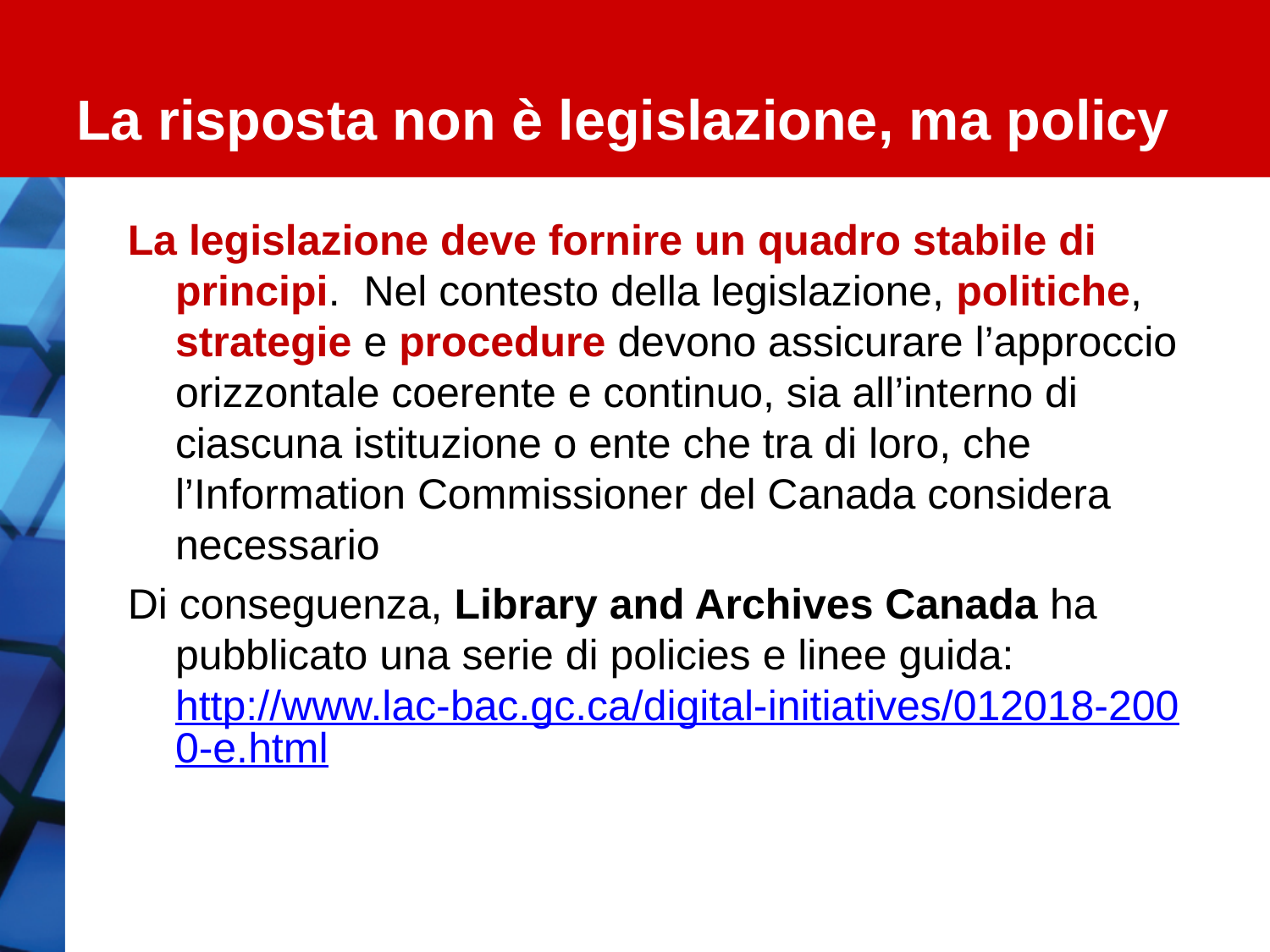

# La risposta non è legislazione, ma policy
La legislazione deve fornire un quadro stabile di principi.  Nel contesto della legislazione, politiche, strategie e procedure devono assicurare l’approccio orizzontale coerente e continuo, sia all’interno di ciascuna istituzione o ente che tra di loro, che l’Information Commissioner del Canada considera necessario
Di conseguenza, Library and Archives Canada ha pubblicato una serie di policies e linee guida:  http://www.lac-bac.gc.ca/digital-initiatives/012018-2000-e.html